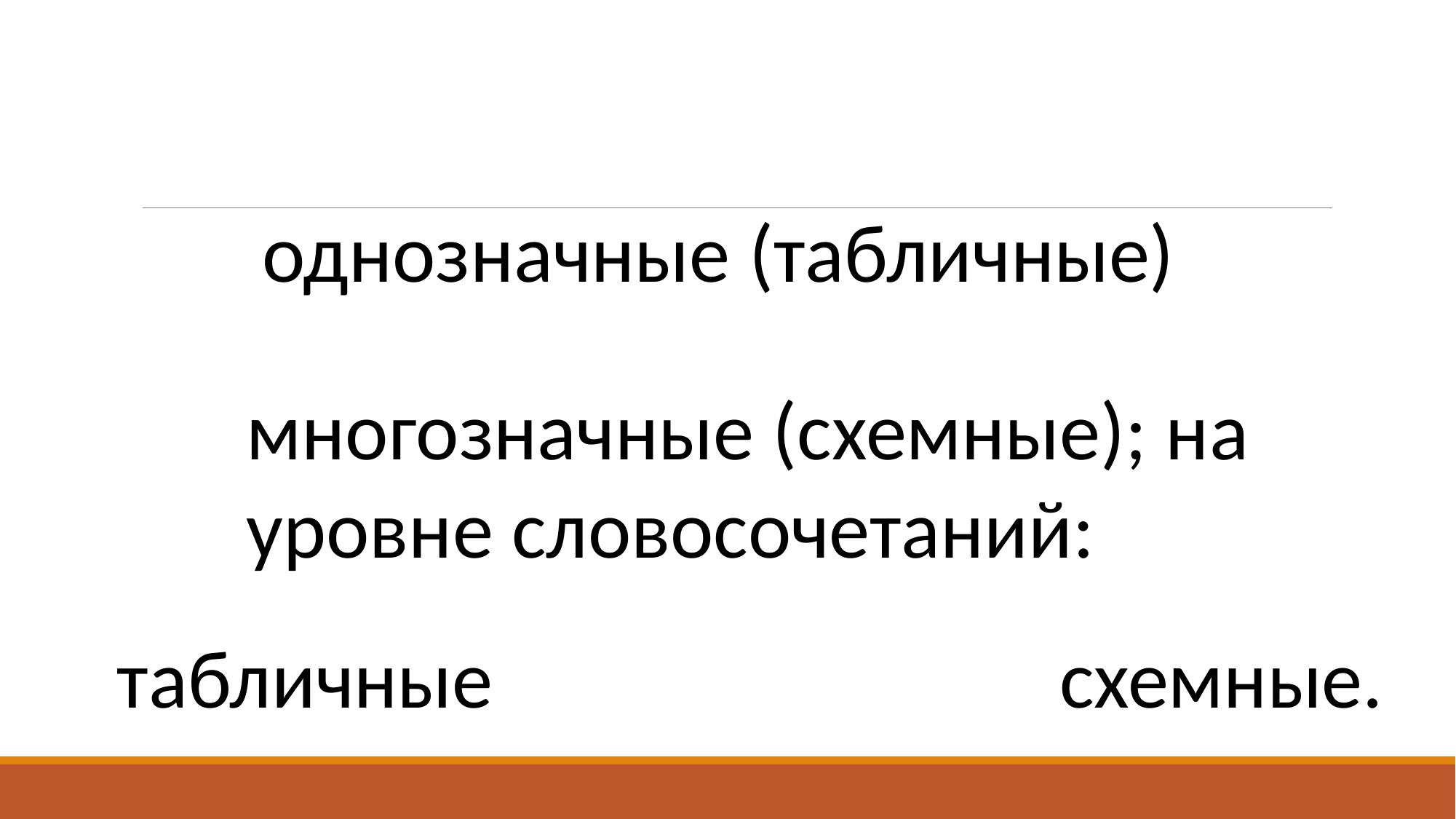

однозначные (табличные)
многозначные (схемные); на уровне словосочетаний:
табличные
схемные.